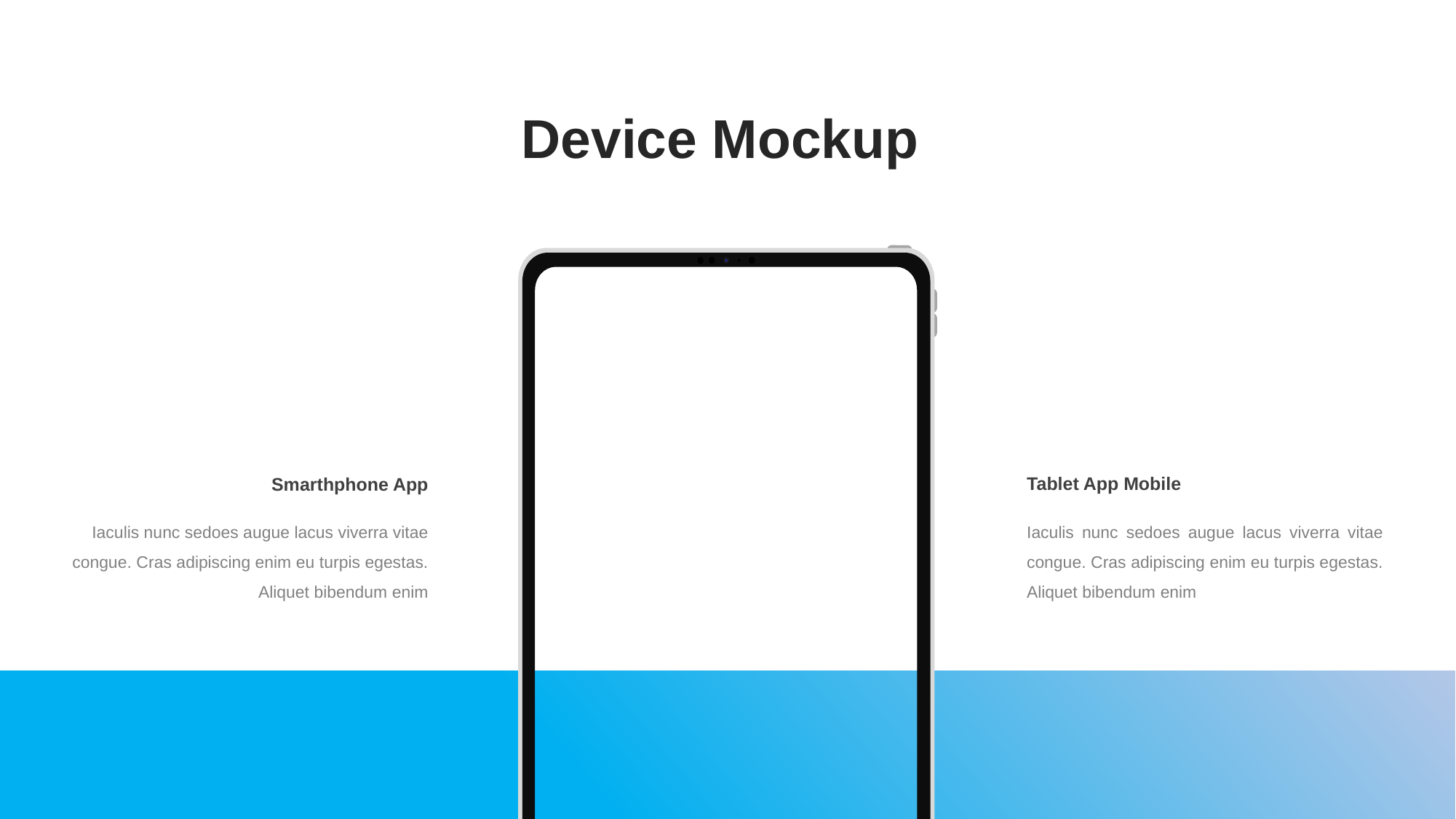

Device Mockup

Tablet App Mobile
Smarthphone App
Iaculis nunc sedoes augue lacus viverra vitae congue. Cras adipiscing enim eu turpis egestas. Aliquet bibendum enim
Iaculis nunc sedoes augue lacus viverra vitae congue. Cras adipiscing enim eu turpis egestas. Aliquet bibendum enim